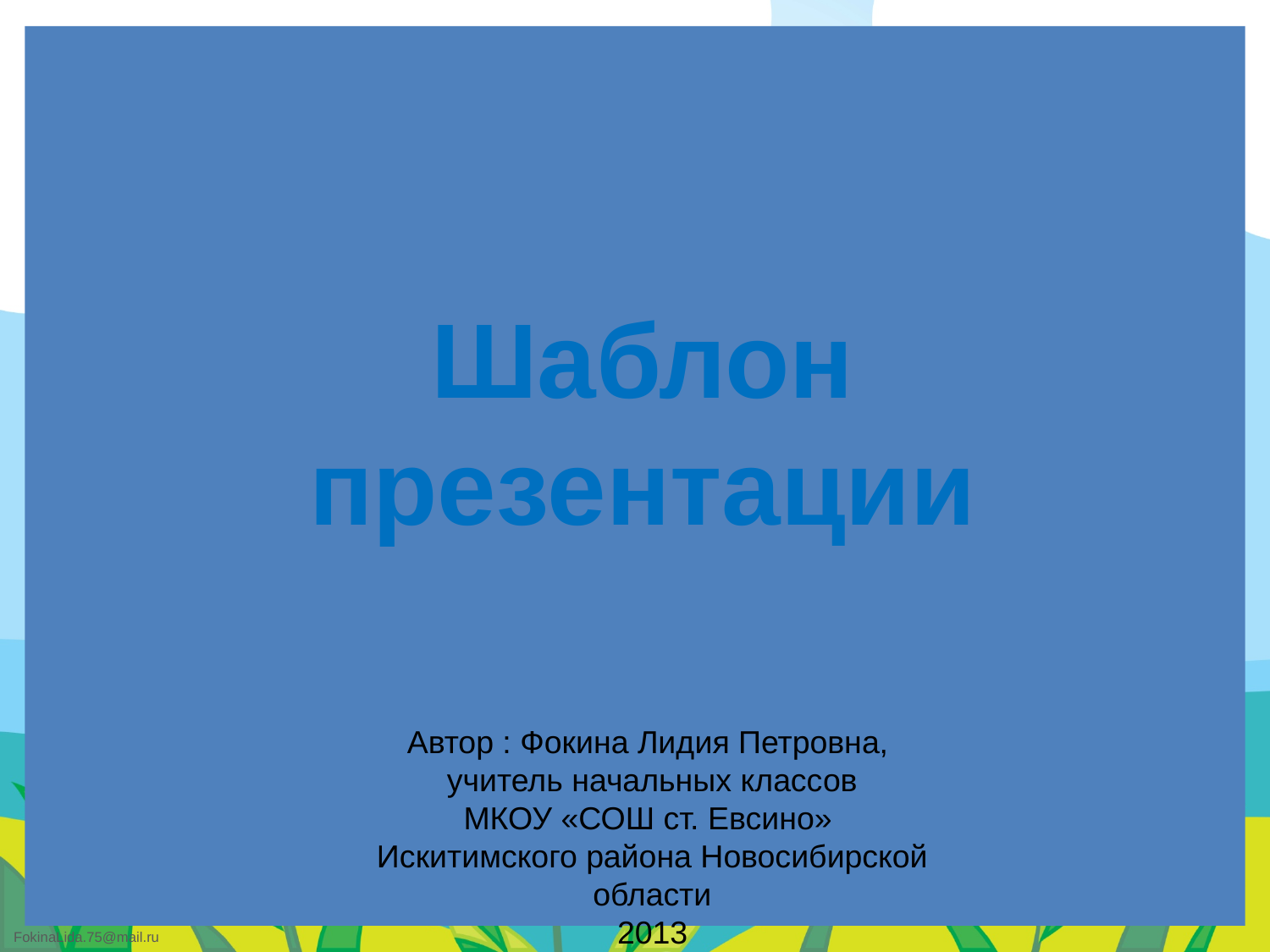

Шаблон презентации
Автор : Фокина Лидия Петровна,
учитель начальных классов
МКОУ «СОШ ст. Евсино»
Искитимского района Новосибирской области
2013